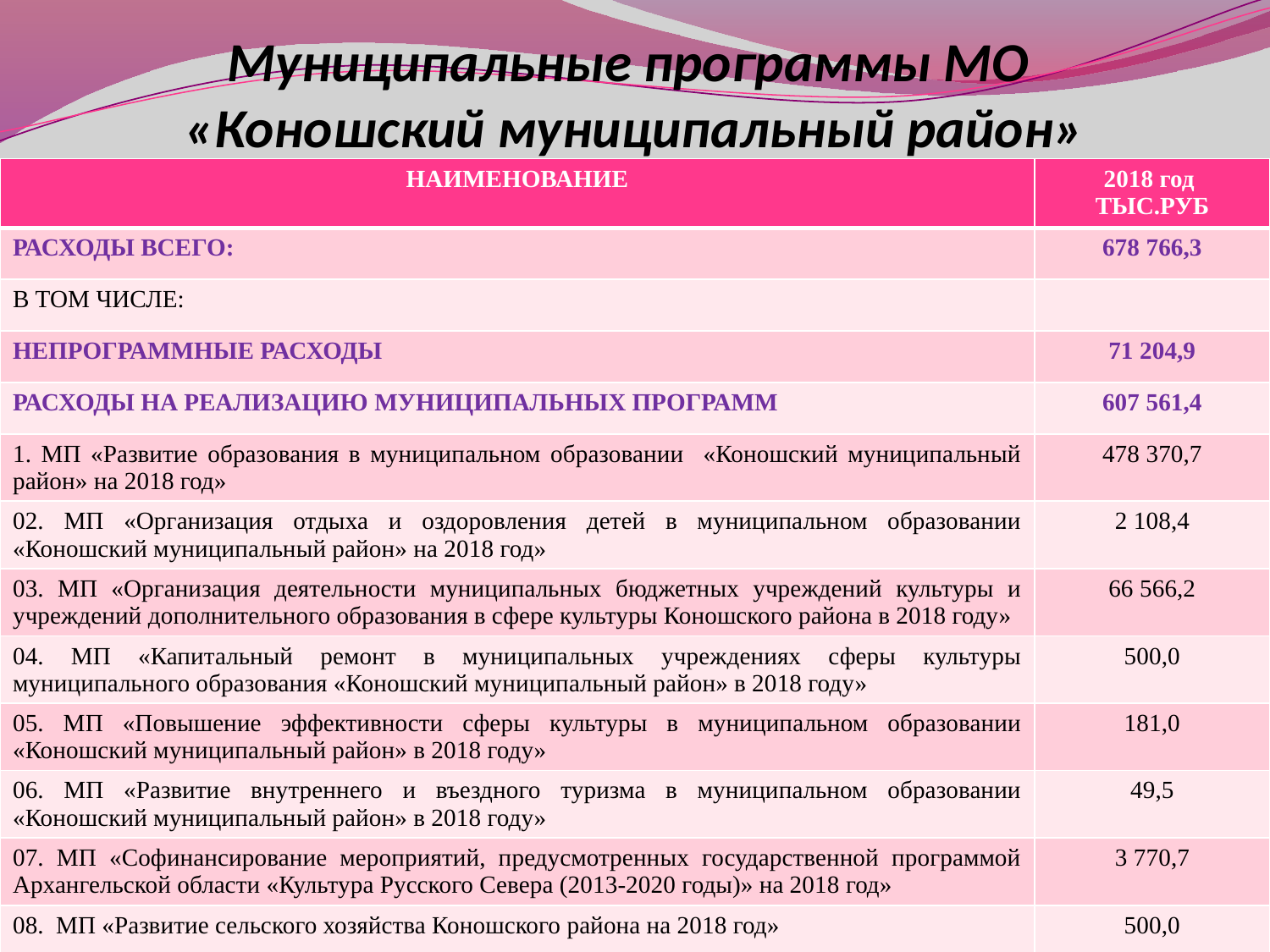

# Муниципальные программы МО «Коношский муниципальный район»
| НАИМЕНОВАНИЕ | 2018 год ТЫС.РУБ |
| --- | --- |
| РАСХОДЫ ВСЕГО: | 678 766,3 |
| В ТОМ ЧИСЛЕ: |  |
| НЕПРОГРАММНЫЕ РАСХОДЫ | 71 204,9 |
| РАСХОДЫ НА РЕАЛИЗАЦИЮ МУНИЦИПАЛЬНЫХ ПРОГРАММ | 607 561,4 |
| 1. МП «Развитие образования в муниципальном образовании «Коношский муниципальный район» на 2018 год» | 478 370,7 |
| 02. МП «Организация отдыха и оздоровления детей в муниципальном образовании «Коношский муниципальный район» на 2018 год» | 2 108,4 |
| 03. МП «Организация деятельности муниципальных бюджетных учреждений культуры и учреждений дополнительного образования в сфере культуры Коношского района в 2018 году» | 66 566,2 |
| 04. МП «Капитальный ремонт в муниципальных учреждениях сферы культуры муниципального образования «Коношский муниципальный район» в 2018 году» | 500,0 |
| 05. МП «Повышение эффективности сферы культуры в муниципальном образовании «Коношский муниципальный район» в 2018 году» | 181,0 |
| 06. МП «Развитие внутреннего и въездного туризма в муниципальном образовании «Коношский муниципальный район» в 2018 году» | 49,5 |
| 07. МП «Софинансирование мероприятий, предусмотренных государственной программой Архангельской области «Культура Русского Севера (2013-2020 годы)» на 2018 год» | 3 770,7 |
| 08. МП «Развитие сельского хозяйства Коношского района на 2018 год» | 500,0 |
| 09. МП «Гражданская оборона, защита населения и территорий от чрезвычайных ситуаций природного и техногенного характера и снижение рисков их возникновения» муниципального образования «Коношский муниципальный район» на 2018 год | 650,0 |
| 10. МП «Поддержка и развитие малого предпринимательства в муниципальном образовании «Коношский муниципальный район»на 2018 год» | 300,0 |
| 11. МП «Обеспечение регулярных пассажирских перевозок на территории муниципального образования «Коношский муниципальный район» на 2018 год» | 400,5 |
| 12. МП «Развитие территориального общественного самоуправления в муниципальном образовании «Коношский муниципальный район» на 2018 год» | 896,0 |
| 13. МП «Разработка генеральных планов и правил землепользования и застройки сельских поселений в 2017-2018 гг.» | 470,0 |
| 14. МП «Устойчивое развитие сельских территорий Коношского района на 2018 год» | 500,0 |
| 15. МП «Энергосбережение и повышение энергетической эффективности МО «Коношский муниципальный район» на 2014-2020 годы» | 100,0 |
| 16. МП «Осуществление эффективной деятельности органов местного самоуправления МО «Коношский муниципальный район» в сфере развития земельно-имущественных отношений на 2018 год2 | 166,8 |
| 17. МП «Развитие жилищно-коммунального хозяйства муниципального образования «Коношский муниципальный район» на 2018 год | 2 815,4 |
| 18. МП «Строительство средней общеобразовательной школы на 500 мест в п.Коноша на 2017-2018 годы» | 700,0 |
| 19. МП «Строительство физкультурно-оздоровительного комплекса в п.Коноша в 2018 году» | 1 000,0 |
| 20. МП «О привлечении к участию и оказание поддержки гражданам и общественным объединениям в обеспечении охраны общественного порядка , создание условий для деятельности добровольных народных дружин на территории муниципального образования «Коношский муниципальный район» на 2018 год» | 20,0 |
| 21. МП «Развитие дорожной сети, повышение безопасности дорожного движения в муниципальном образовании «Коношский муниципальный район»на 2018 год | 13 210,7 |
| 22. МП «Дом для молодой семьи в муниципальном образовании«Коношский муниципальный район»на 2018 год» | 200,0 |
| 23. МП «Трудовая молодежь Коношского района на 2018 год» | 156,9 |
| 24. МП «Профилактика безнадзорности и правонарушений несовершеннолетних на территории муниципального образования «Коношский муниципальный район» на 2018 год» | 40,0 |
| 25. МП «Развитие массовой физической культуры и спорта в Коношском районе на 2018 год» | 270,0 |
| 26. МП «Территория молодежи - территория развития Коношского района на 2018 год» | 100,0 |
| 27. МП «Развитие архивного дела в муниципальном образовании «Коношский муниципальный район» на 2018 год» | 50,0 |
| 28. МП МО «Коношский муниципальный район» «Управление муниципальными финансами и муниципальным долгом на 2018 год» | 28 460,7 |
| 29. МП«Социализация детей-сирот и детей, оставшихся без попечения родителей, на 2018 год» | 4 934,9 |
| 30. МП муниципального образования «Коношский муниципальный район» «Доступная среда» на 2018 год | 70,0 |
| 31. МП «Улучшение условий и охрана труда в муниципальном образовании «Коношский муниципальный район» на 2018 год» | 3,0 |